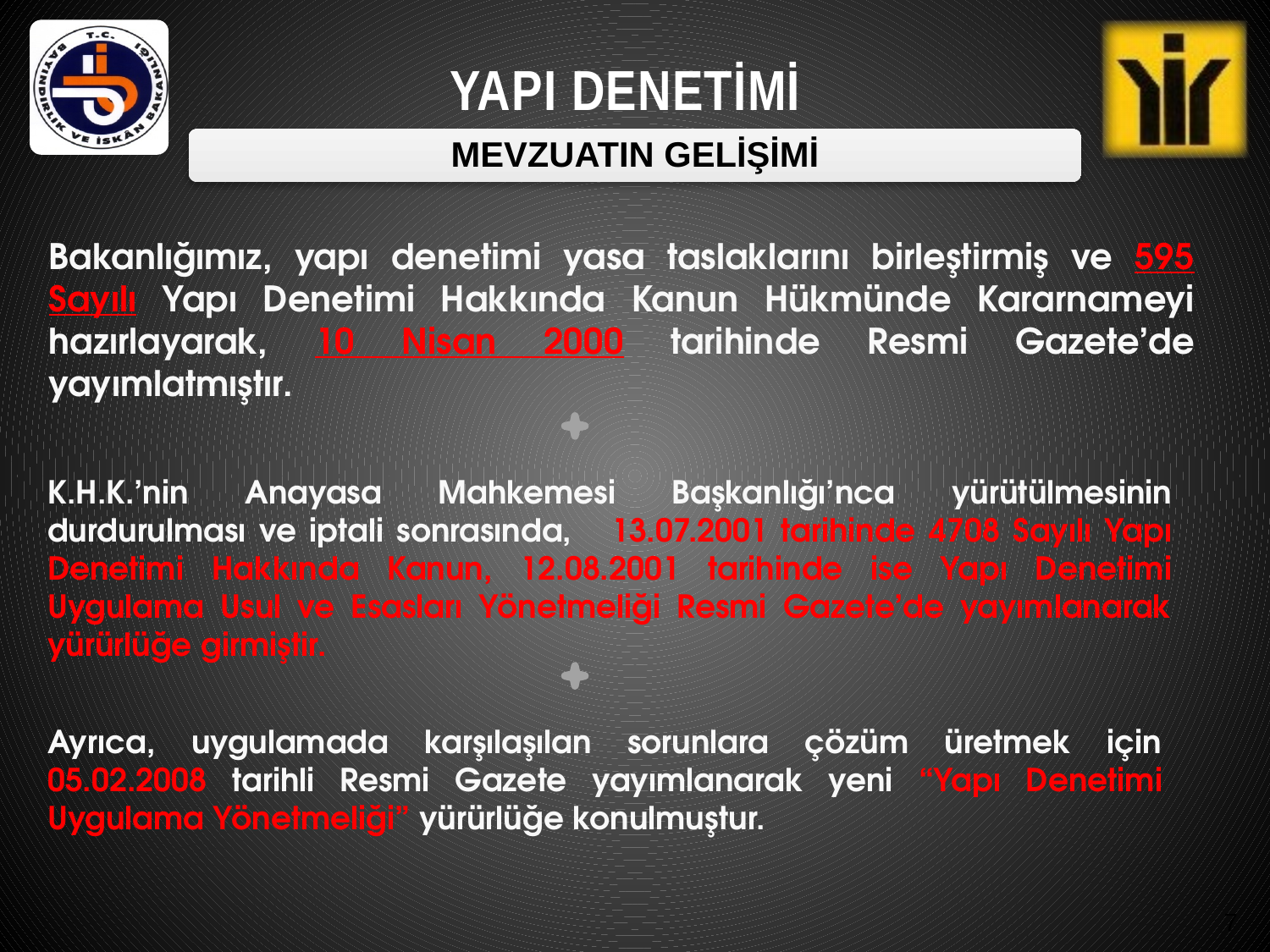

MEVZUATIN GELİŞİMİ
Bakanlığımız, yapı denetimi yasa taslaklarını birleştirmiş ve 595 Sayılı Yapı Denetimi Hakkında Kanun Hükmünde Kararnameyi hazırlayarak, 10 Nisan 2000 tarihinde Resmi Gazete’de yayımlatmıştır.

K.H.K.’nin Anayasa Mahkemesi Başkanlığı’nca yürütülmesinin durdurulması ve iptali sonrasında,   13.07.2001 tarihinde 4708 Sayılı Yapı Denetimi Hakkında Kanun, 12.08.2001 tarihinde ise Yapı Denetimi Uygulama Usul ve Esasları Yönetmeliği Resmi Gazete’de yayımlanarak yürürlüğe girmiştir.

Ayrıca, uygulamada karşılaşılan sorunlara çözüm üretmek için 05.02.2008 tarihli Resmi Gazete yayımlanarak yeni “Yapı Denetimi Uygulama Yönetmeliği” yürürlüğe konulmuştur.
7